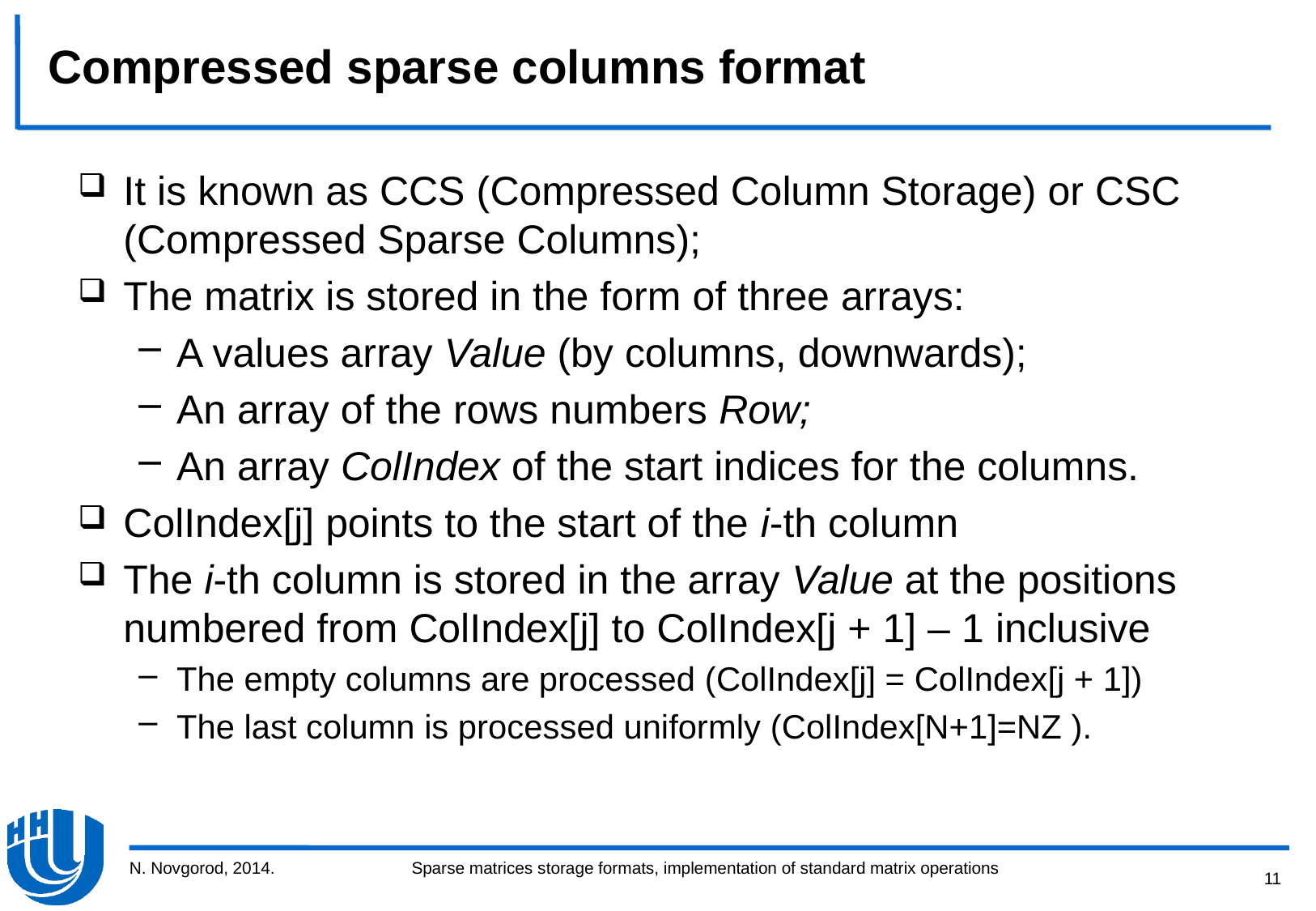

# Compressed sparse columns format
It is known as CCS (Compressed Column Storage) or CSC (Compressed Sparse Columns);
The matrix is stored in the form of three arrays:
A values array Value (by columns, downwards);
An array of the rows numbers Row;
An array ColIndex of the start indices for the columns.
ColIndex[j] points to the start of the i-th column
The i-th column is stored in the array Value at the positions numbered from ColIndex[j] to ColIndex[j + 1] – 1 inclusive
The empty columns are processed (ColIndex[j] = ColIndex[j + 1])
The last column is processed uniformly (ColIndex[N+1]=NZ ).

N. Novgorod, 2014.
11
Sparse matrices storage formats, implementation of standard matrix operations